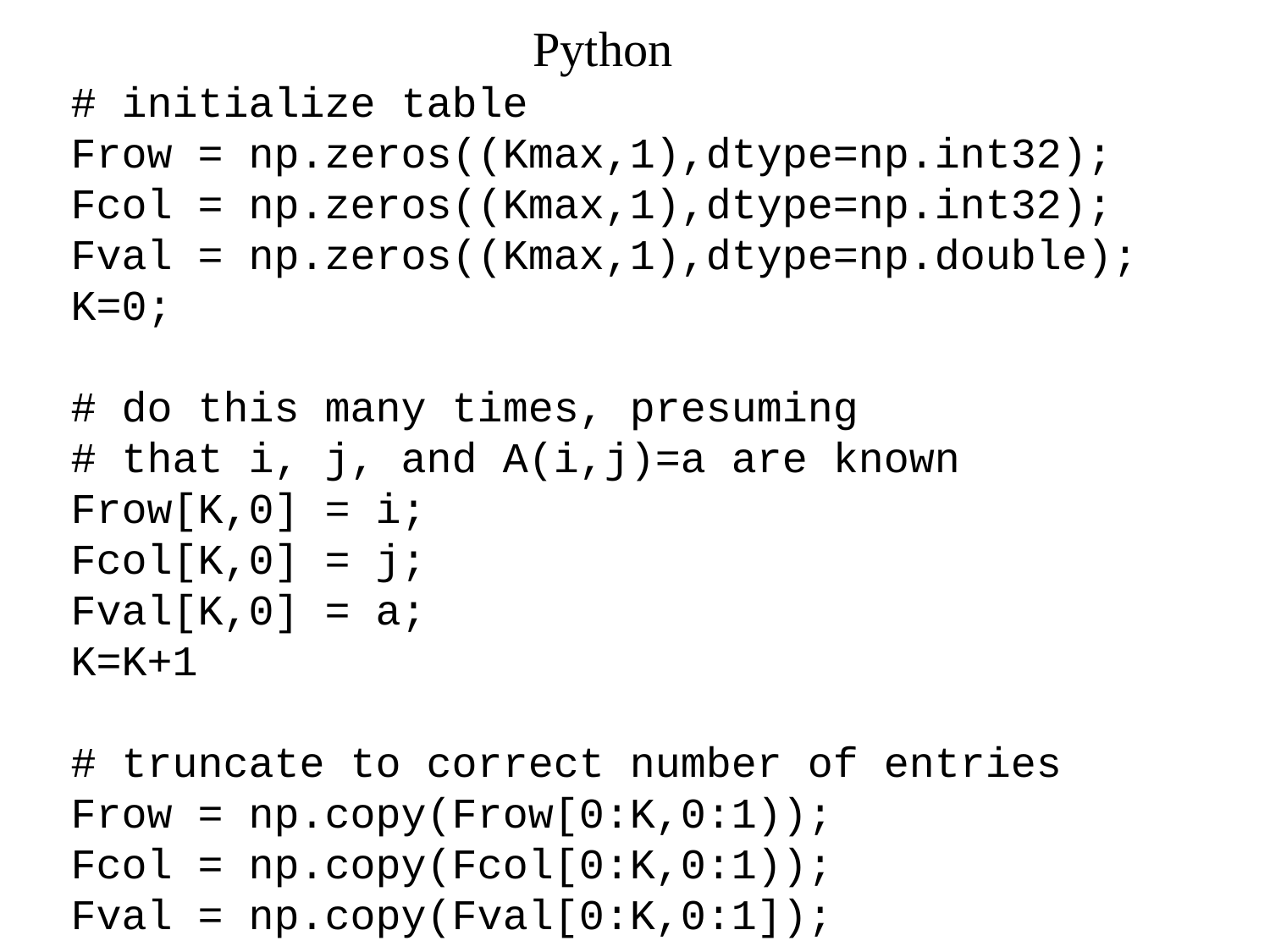

Python
# initialize table
Frow = np.zeros((Kmax,1),dtype=np.int32);
Fcol = np.zeros((Kmax,1),dtype=np.int32);
Fval = np.zeros((Kmax,1),dtype=np.double);
K=0;

# do this many times, presuming
# that i, j, and A(i,j)=a are known
Frow[K,0] = i;
Fcol[K,0] = j;
Fval[K,0] = a;
K=K+1

# truncate to correct number of entries
Frow = np.copy(Frow[0:K,0:1));
Fcol = np.copy(Fcol[0:K,0:1));
Fval = np.copy(Fval[0:K,0:1]);